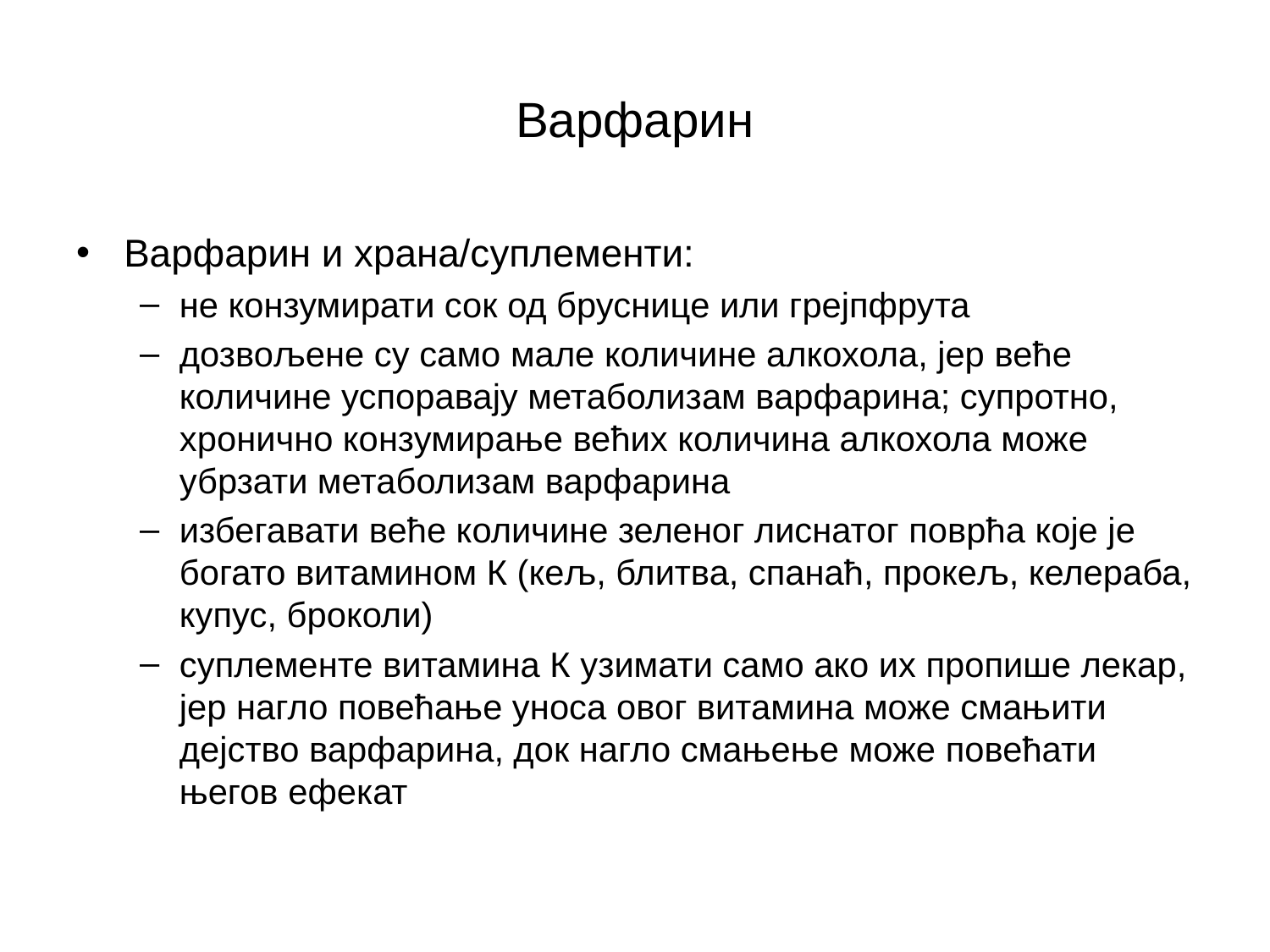

# Варфарин
Варфарин и храна/суплементи:
не конзумирати сок од бруснице или грејпфрута
дозвољене су само мале количине алкохола, јер веће количине успоравају метаболизам варфарина; супротно, хронично конзумирање већих количина алкохола може убрзати метаболизам варфарина
избегавати веће количине зеленог лиснатог поврћа које је богато витамином К (кељ, блитва, спанаћ, прокељ, келераба, купус, броколи)
суплементе витамина К узимати само ако их пропише лекар, јер нагло повећање уноса овог витамина може смањити дејство варфарина, док нагло смањење може повећати његов ефекат